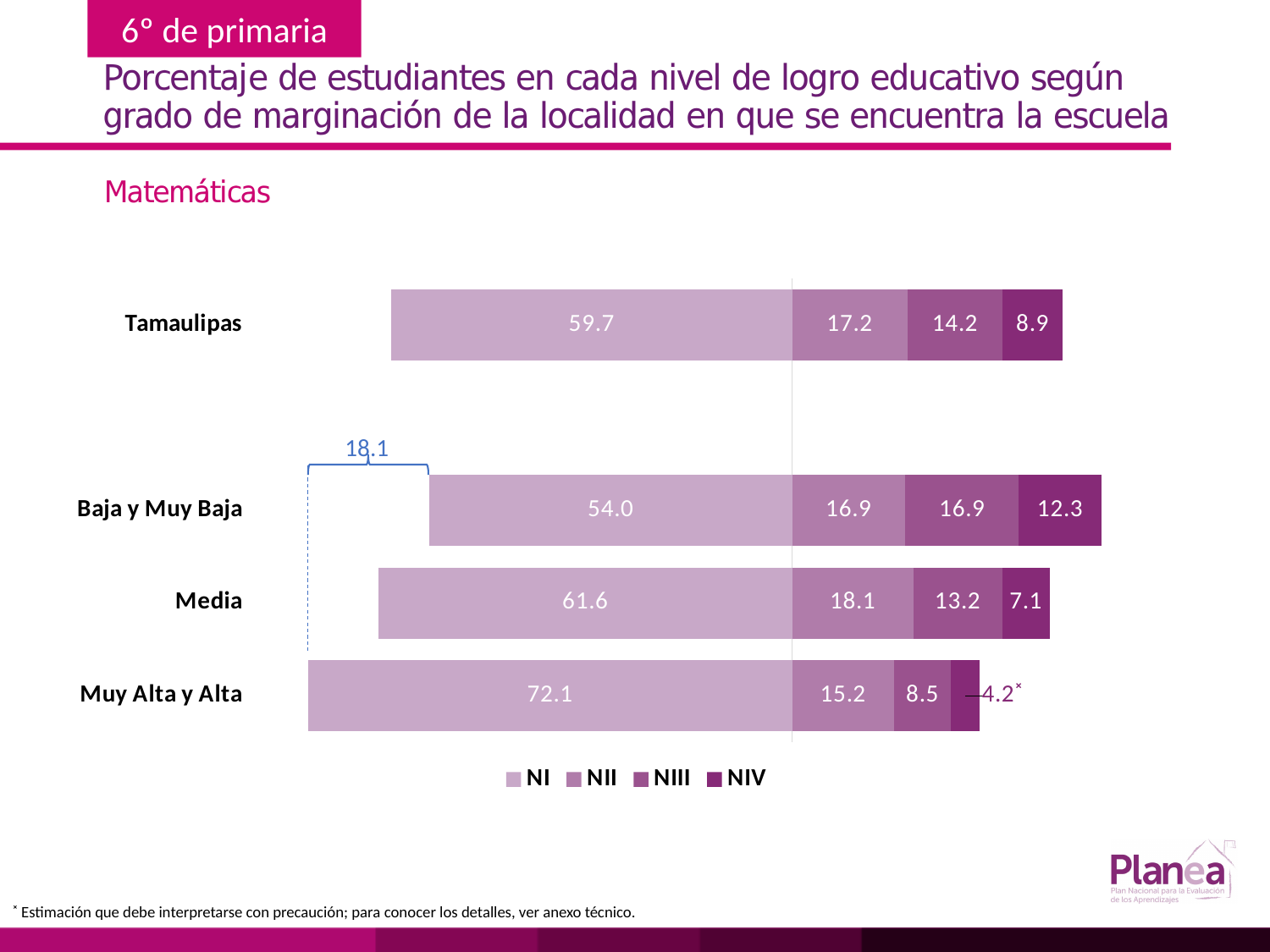

# Porcentaje de estudiantes en cada nivel de logro educativo según grado de marginación de la localidad en que se encuentra la escuela

Matemáticas

### Chart

| Category |  |  |  |  |
|---|---|---|---|---|
| Muy Alta y Alta | -72.1 | 15.2 | 8.5 | 4.2 |
| Media | -61.6 | 18.1 | 13.2 | 7.1 |
| Baja y Muy Baja | -54.0 | 16.9 | 16.9 | 12.3 |
|  | None | None | None | None |
| Tamaulipas | -59.7 | 17.2 | 14.2 | 8.9 |
18.1
˟ Estimación que debe interpretarse con precaución; para conocer los detalles, ver anexo técnico.